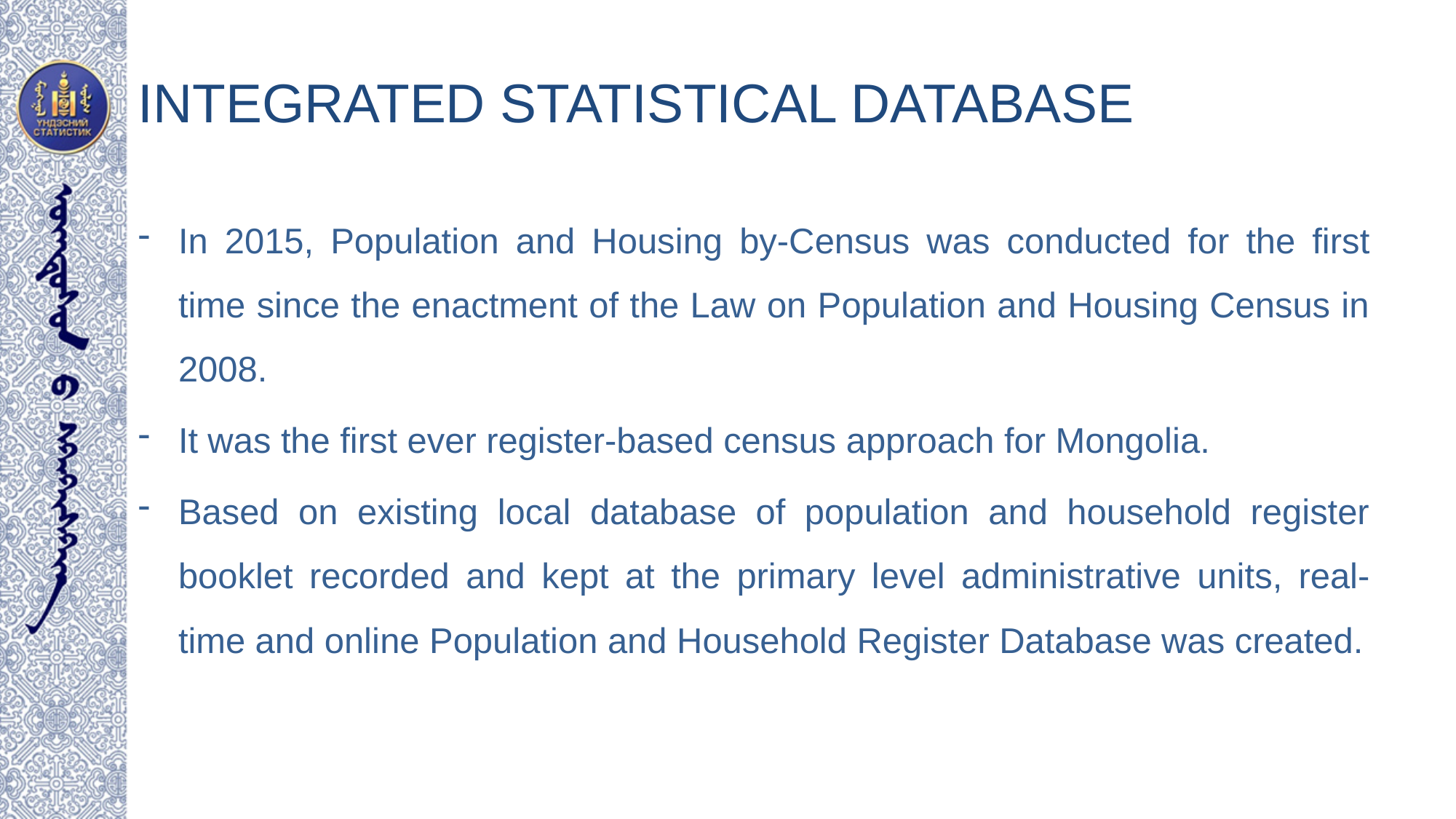

# INTEGRATED STATISTICAL DATABASE
In 2015, Population and Housing by-Census was conducted for the first time since the enactment of the Law on Population and Housing Census in 2008.
It was the first ever register-based census approach for Mongolia.
Based on existing local database of population and household register booklet recorded and kept at the primary level administrative units, real-time and online Population and Household Register Database was created.